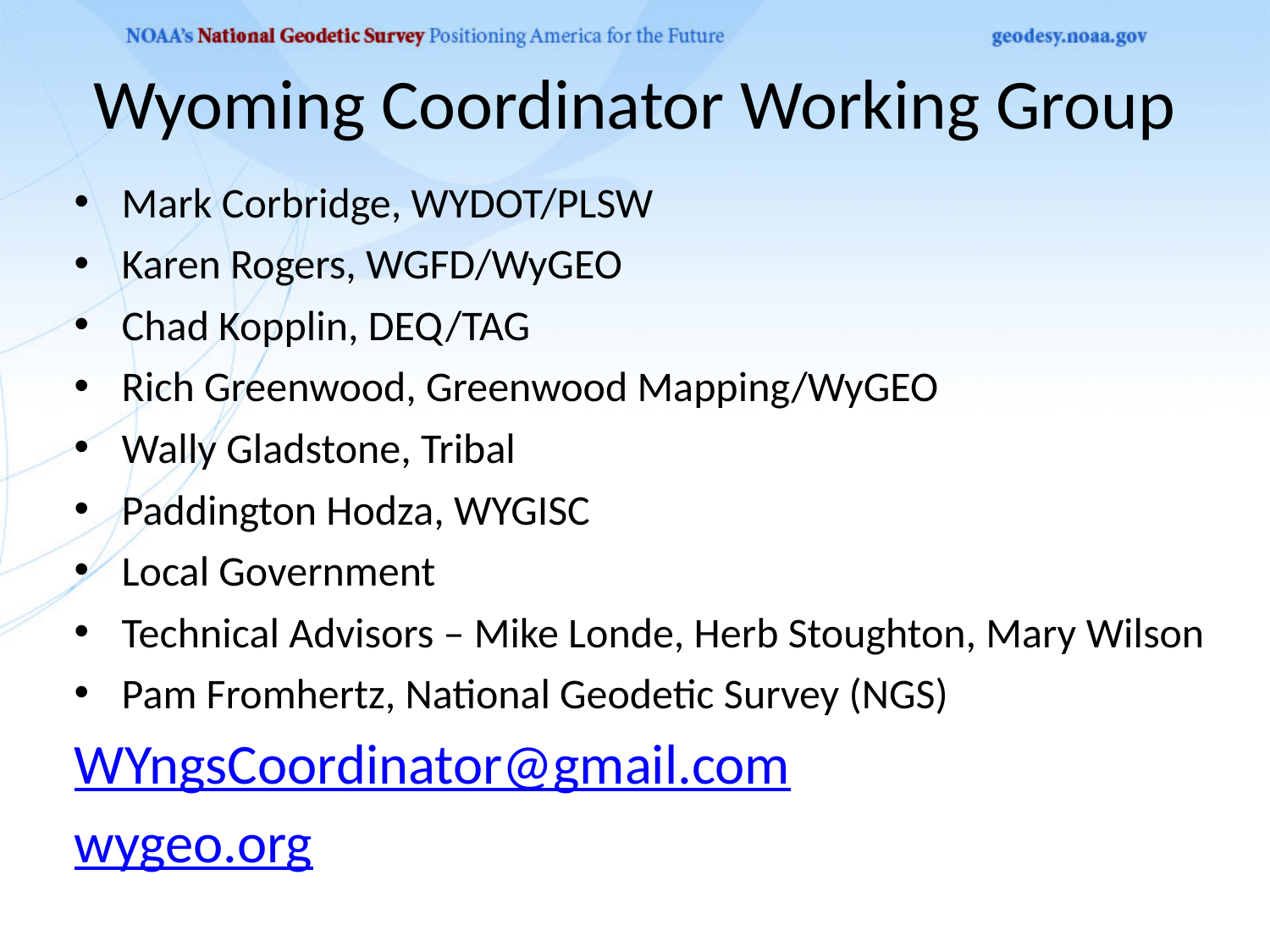

# Wyoming Coordinator Working Group
Mark Corbridge, WYDOT/PLSW
Karen Rogers, WGFD/WyGEO
Chad Kopplin, DEQ/TAG
Rich Greenwood, Greenwood Mapping/WyGEO
Wally Gladstone, Tribal
Paddington Hodza, WYGISC
Local Government
Technical Advisors – Mike Londe, Herb Stoughton, Mary Wilson
Pam Fromhertz, National Geodetic Survey (NGS)
WYngsCoordinator@gmail.com
wygeo.org